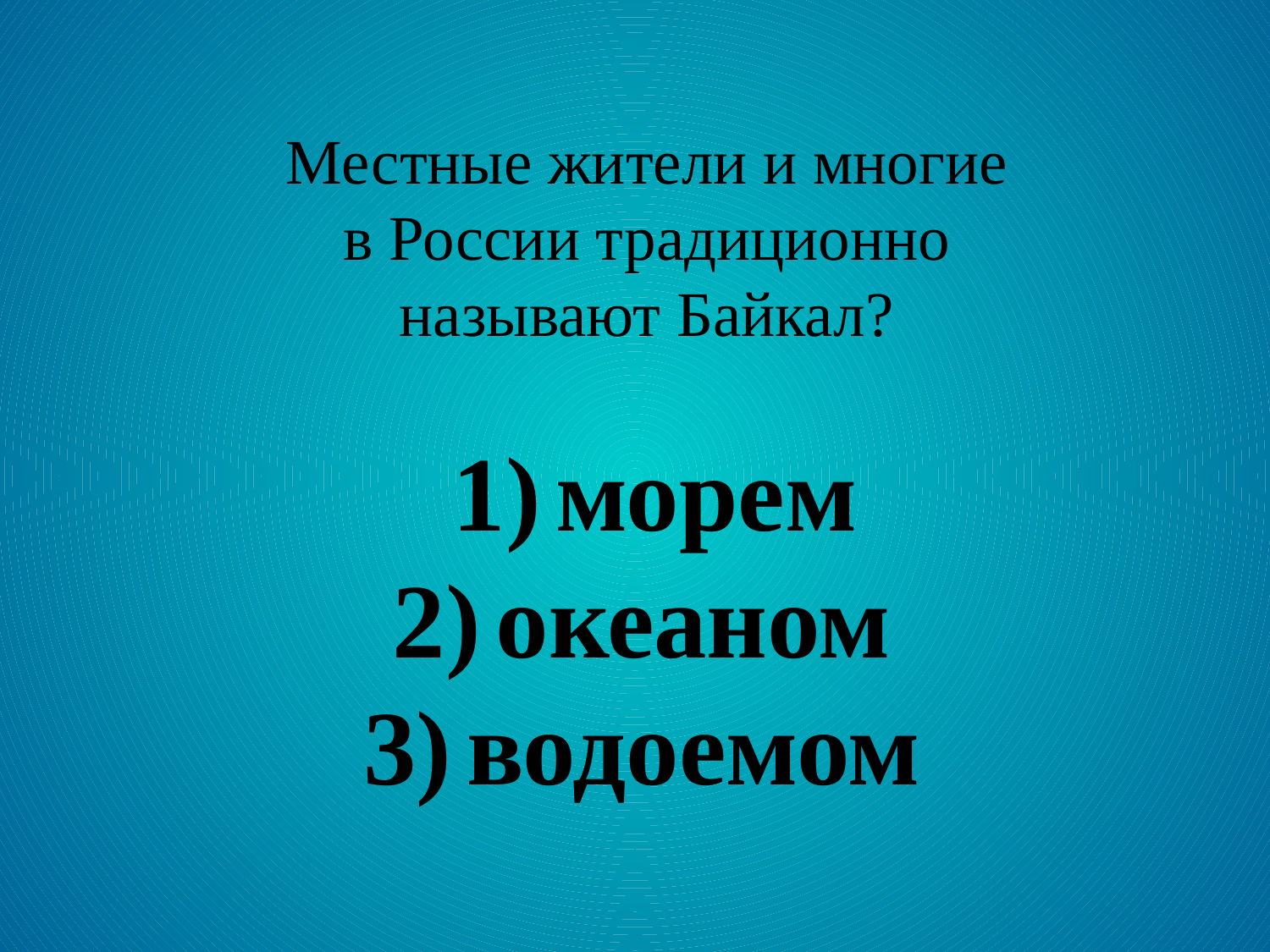

Местные жители и многие
в России традиционно
называют Байкал?

морем
океаном
водоемом